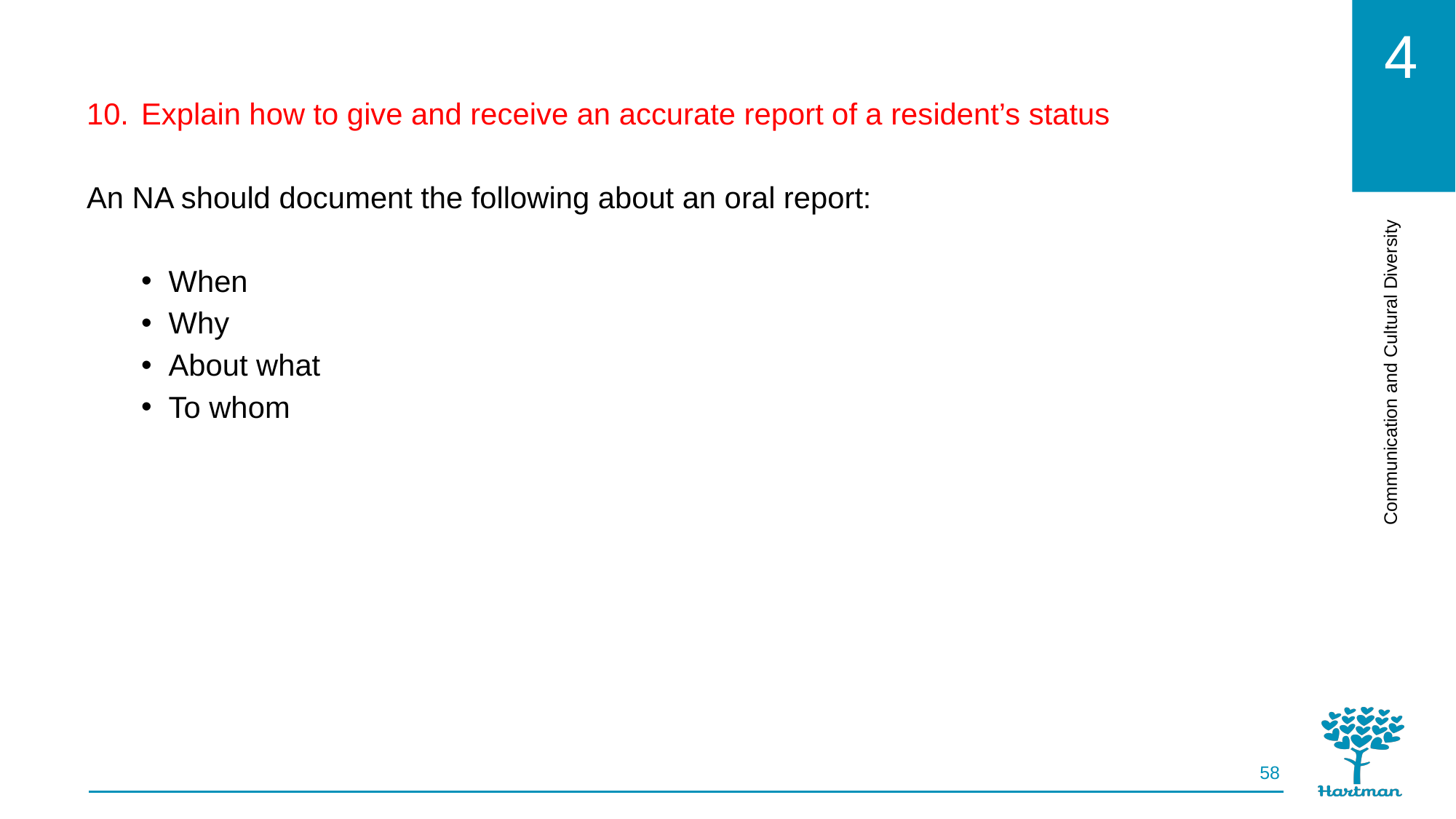

Explain how to give and receive an accurate report of a resident’s status

An NA should document the following about an oral report:

When
Why
About what
To whom

58